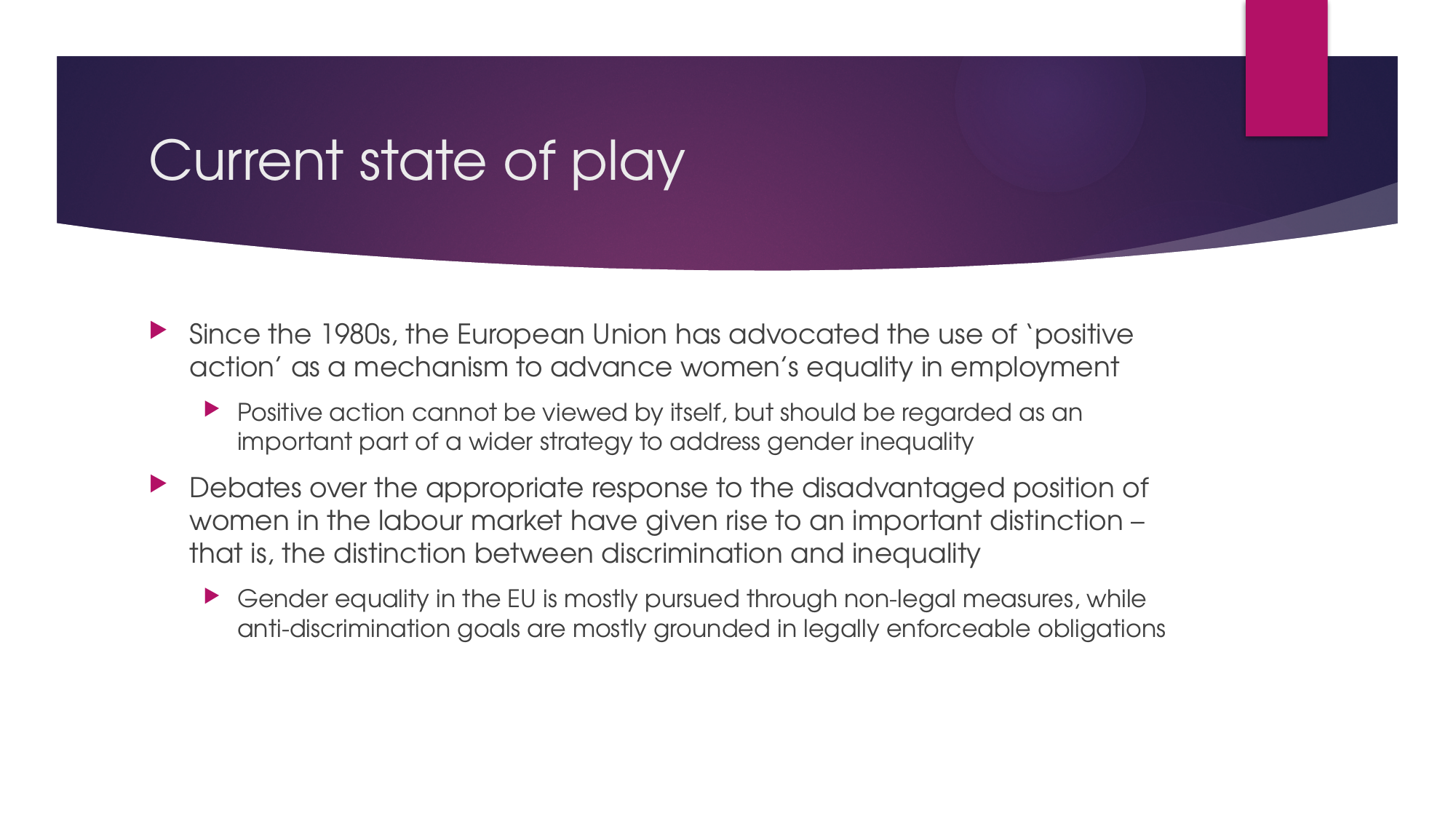

# Current state of play
Since the 1980s, the European Union has advocated the use of ‘positive action’ as a mechanism to advance women’s equality in employment
Positive action cannot be viewed by itself, but should be regarded as an important part of a wider strategy to address gender inequality
Debates over the appropriate response to the disadvantaged position of women in the labour market have given rise to an important distinction – that is, the distinction between discrimination and inequality
Gender equality in the EU is mostly pursued through non-legal measures, while anti-discrimination goals are mostly grounded in legally enforceable obligations